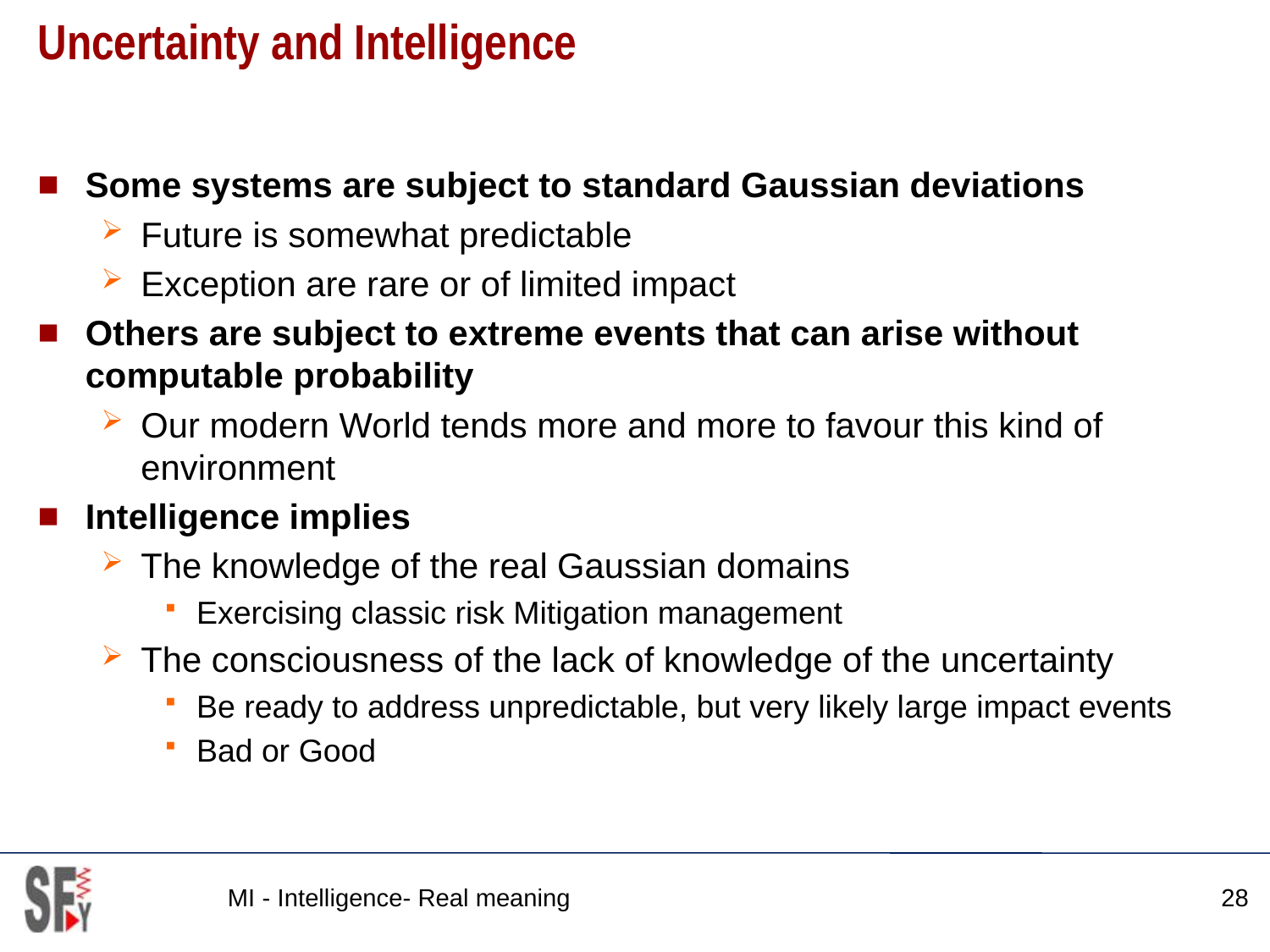

# Uncertainty and Intelligence
Some systems are subject to standard Gaussian deviations
Future is somewhat predictable
Exception are rare or of limited impact
Others are subject to extreme events that can arise without computable probability
Our modern World tends more and more to favour this kind of environment
Intelligence implies
The knowledge of the real Gaussian domains
Exercising classic risk Mitigation management
The consciousness of the lack of knowledge of the uncertainty
Be ready to address unpredictable, but very likely large impact events
Bad or Good

MI - Intelligence- Real meaning
28